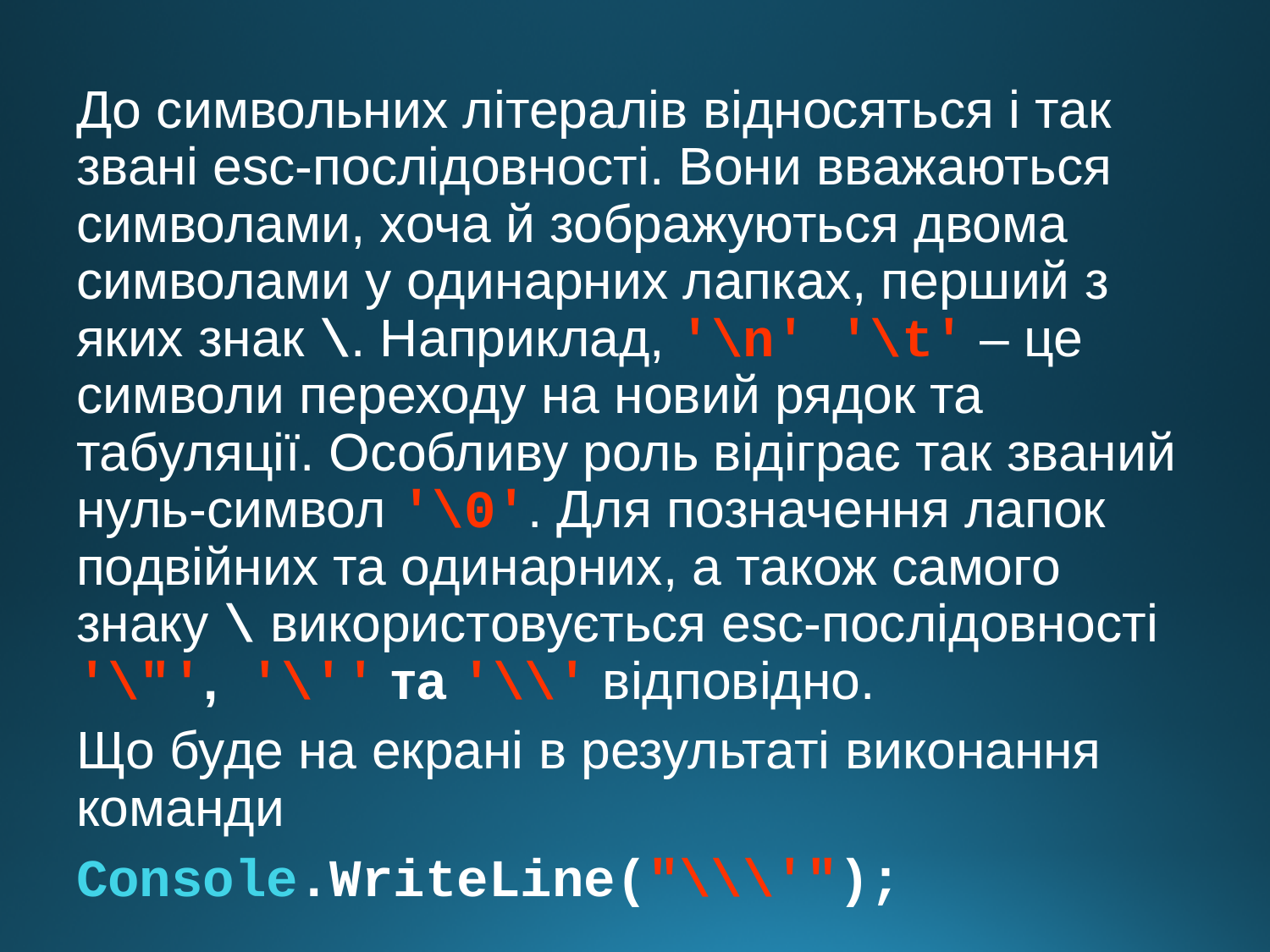

До символьних літералів відносяться і так звані esc-послідовності. Вони вважаються символами, хоча й зображуються двома символами у одинарних лапках, перший з яких знак \. Наприклад, '\n' '\t' – це символи переходу на новий рядок та табуляції. Особливу роль відіграє так званий нуль-символ '\0'. Для позначення лапок подвійних та одинарних, а також самого знаку \ використовується esc-послідовності '\"', '\'' та '\\' відповідно.
Що буде на екрані в результаті виконання команди
Console.WriteLine("\\\'");